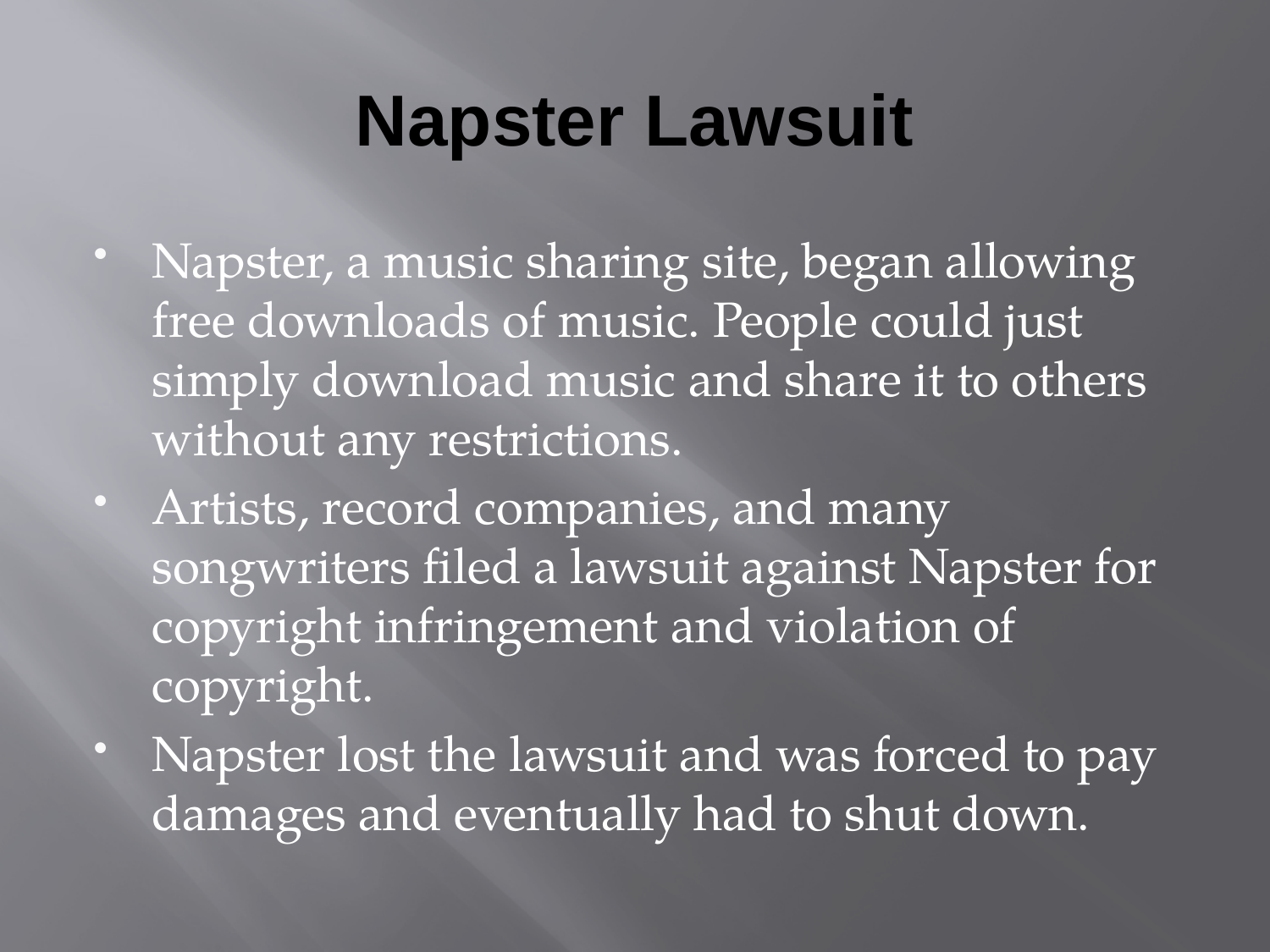

# Napster Lawsuit
Napster, a music sharing site, began allowing free downloads of music. People could just simply download music and share it to others without any restrictions.
Artists, record companies, and many songwriters filed a lawsuit against Napster for copyright infringement and violation of copyright.
Napster lost the lawsuit and was forced to pay damages and eventually had to shut down.